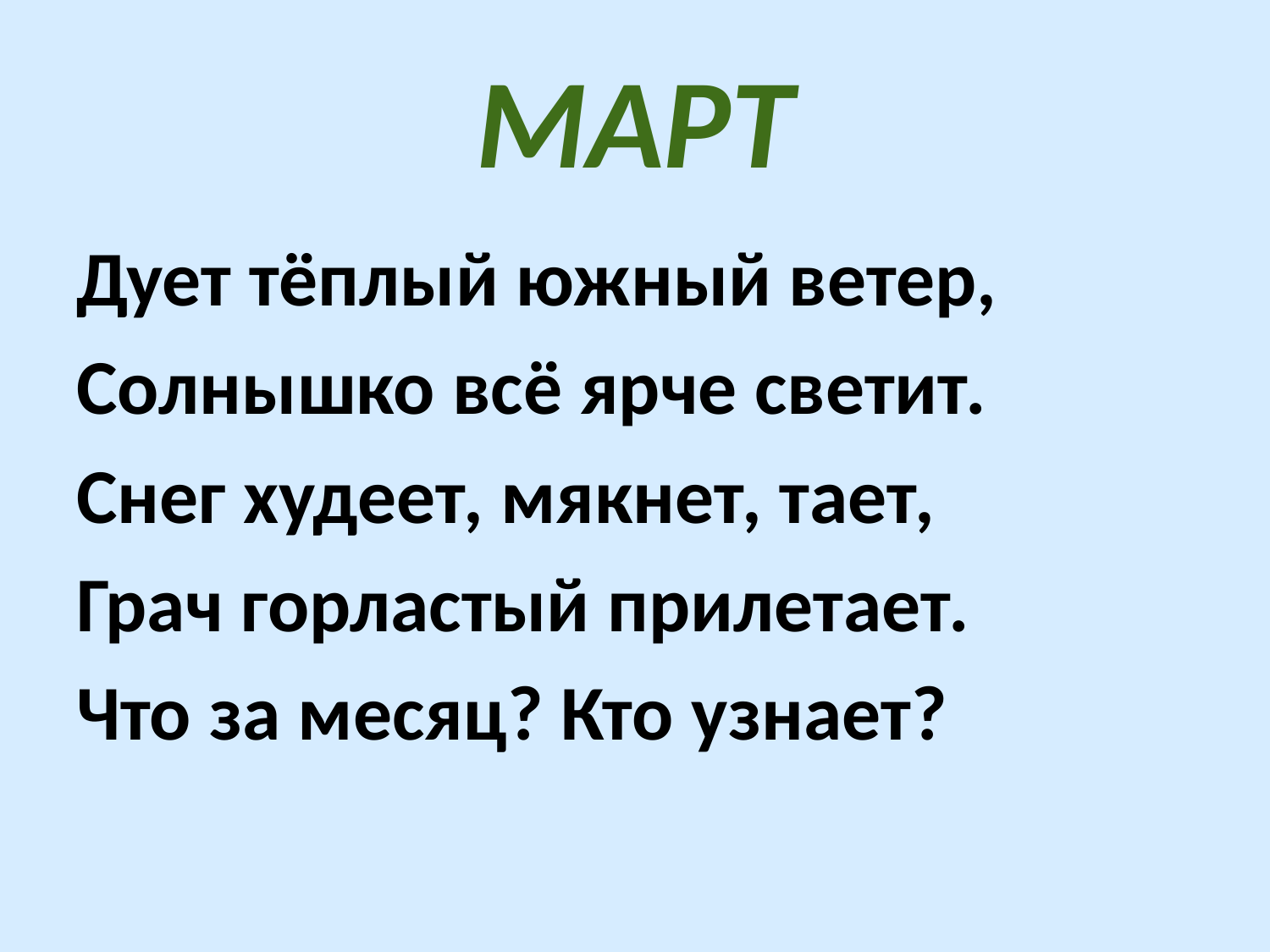

# МАРТ
Дует тёплый южный ветер,
Солнышко всё ярче светит.
Снег худеет, мякнет, тает,
Грач горластый прилетает.
Что за месяц? Кто узнает?